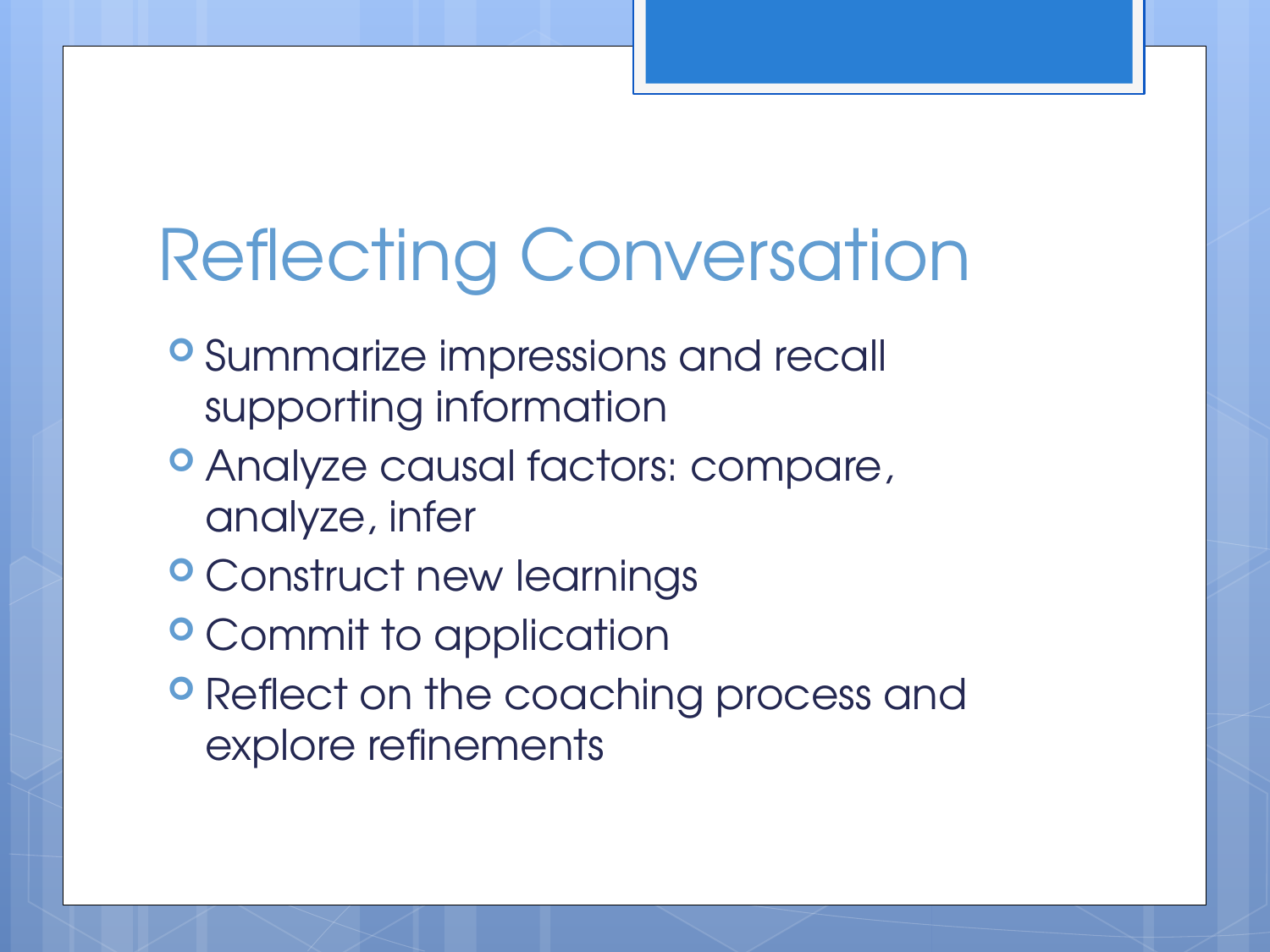

# Reflecting Conversation
Summarize impressions and recall supporting information
Analyze causal factors: compare, analyze, infer
Construct new learnings
Commit to application
Reflect on the coaching process and explore refinements